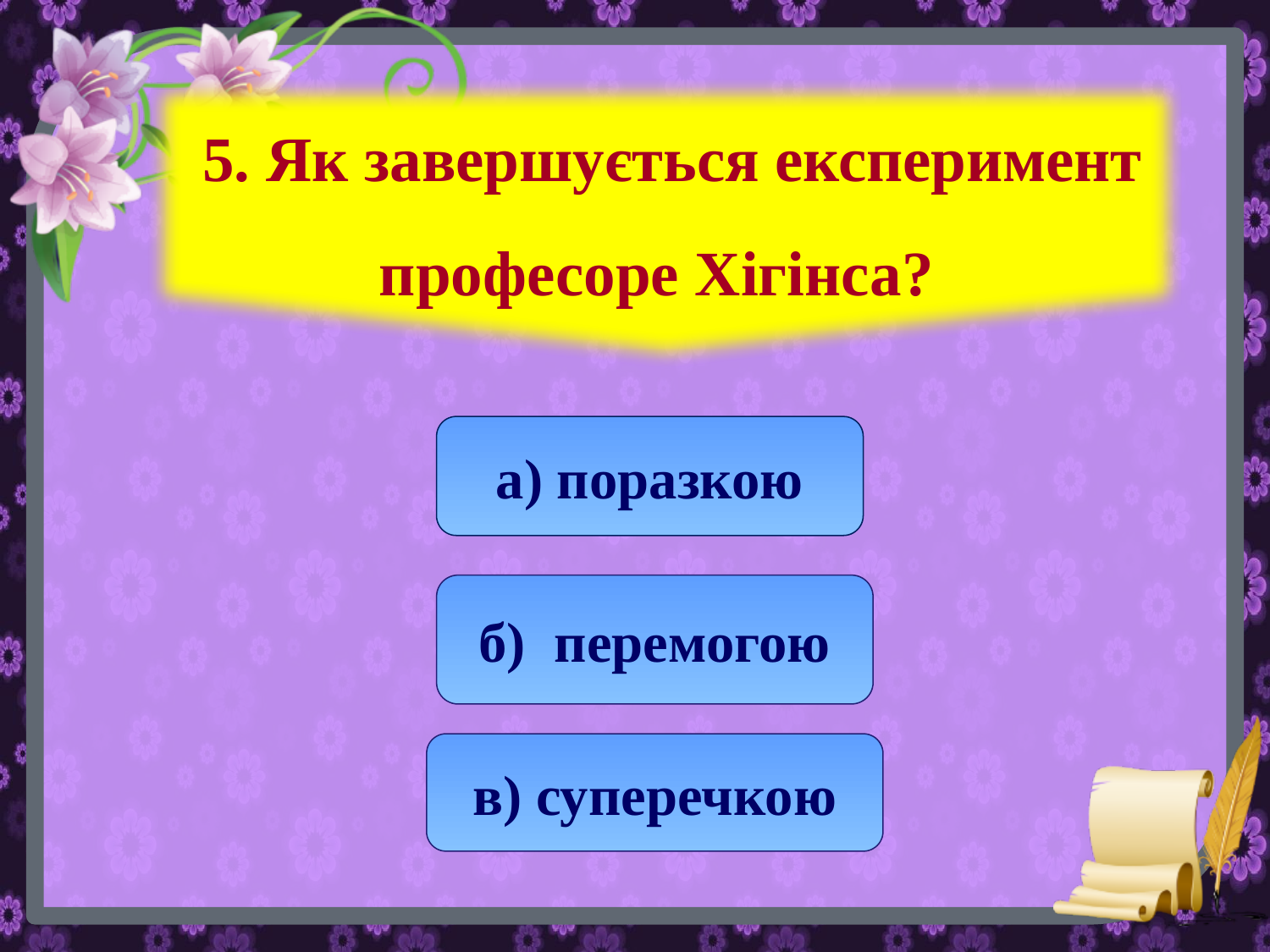

5. Як завершується експеримент професоре Хігінса?

а) поразкою
б)  перемогою
в) суперечкою